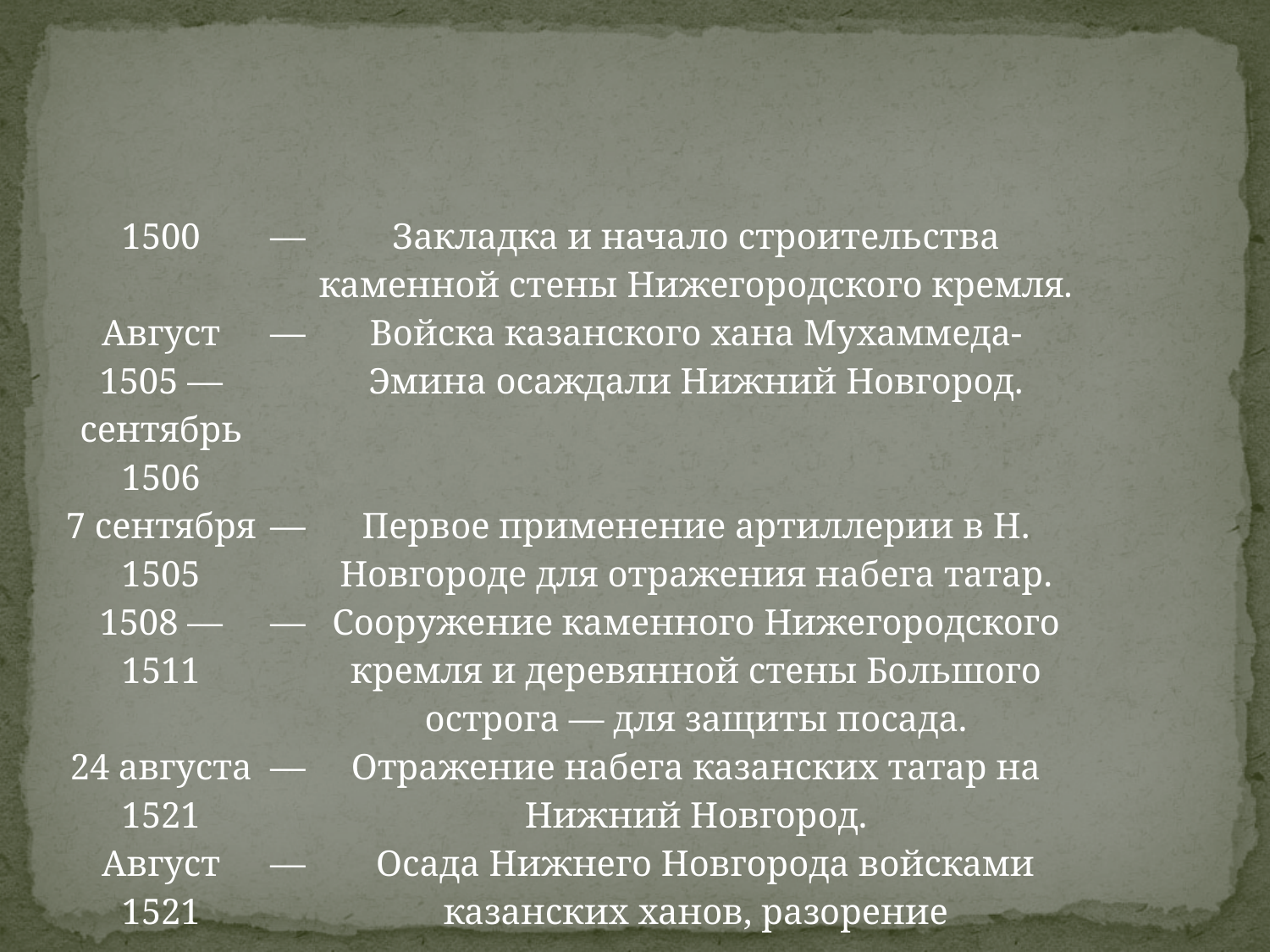

#
| 1500 | — | Закладка и начало строительства каменной стены Нижегородского кремля. |
| --- | --- | --- |
| Август 1505 — сентябрь 1506 | — | Войска казанского хана Мухаммеда-Эмина осаждали Нижний Новгород. |
| 7 сентября 1505 | — | Первое применение артиллерии в Н. Новгороде для отражения набега татар. |
| 1508 — 1511 | — | Сооружение каменного Нижегородского кремля и деревянной стены Большого острога — для защиты посада. |
| 24 августа 1521 | — | Отражение набега казанских татар на Нижний Новгород. |
| Август 1521 | — | Осада Нижнего Новгорода войсками казанских ханов, разорение нижегородских земель. |